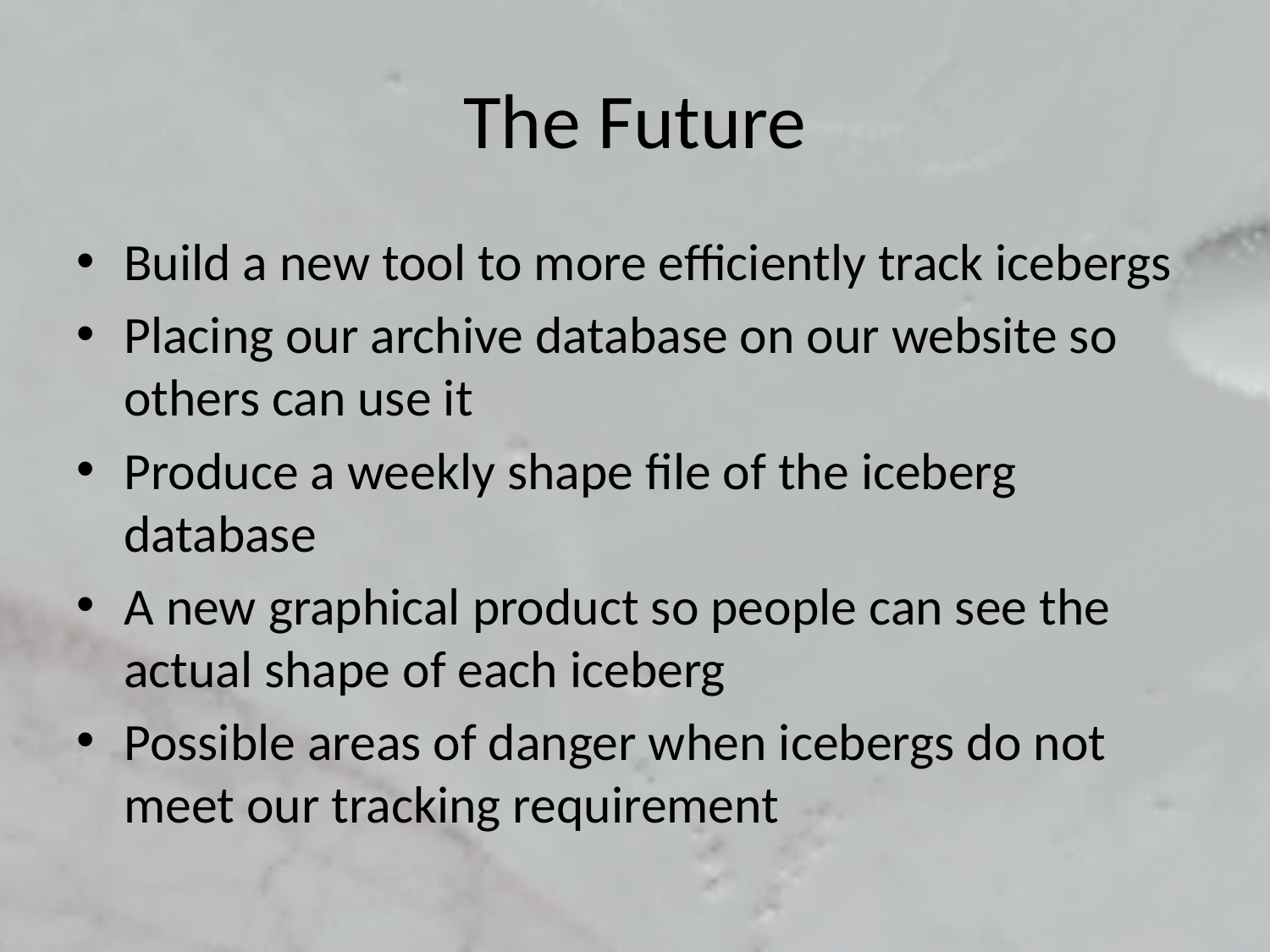

# The Future
Build a new tool to more efficiently track icebergs
Placing our archive database on our website so others can use it
Produce a weekly shape file of the iceberg database
A new graphical product so people can see the actual shape of each iceberg
Possible areas of danger when icebergs do not meet our tracking requirement